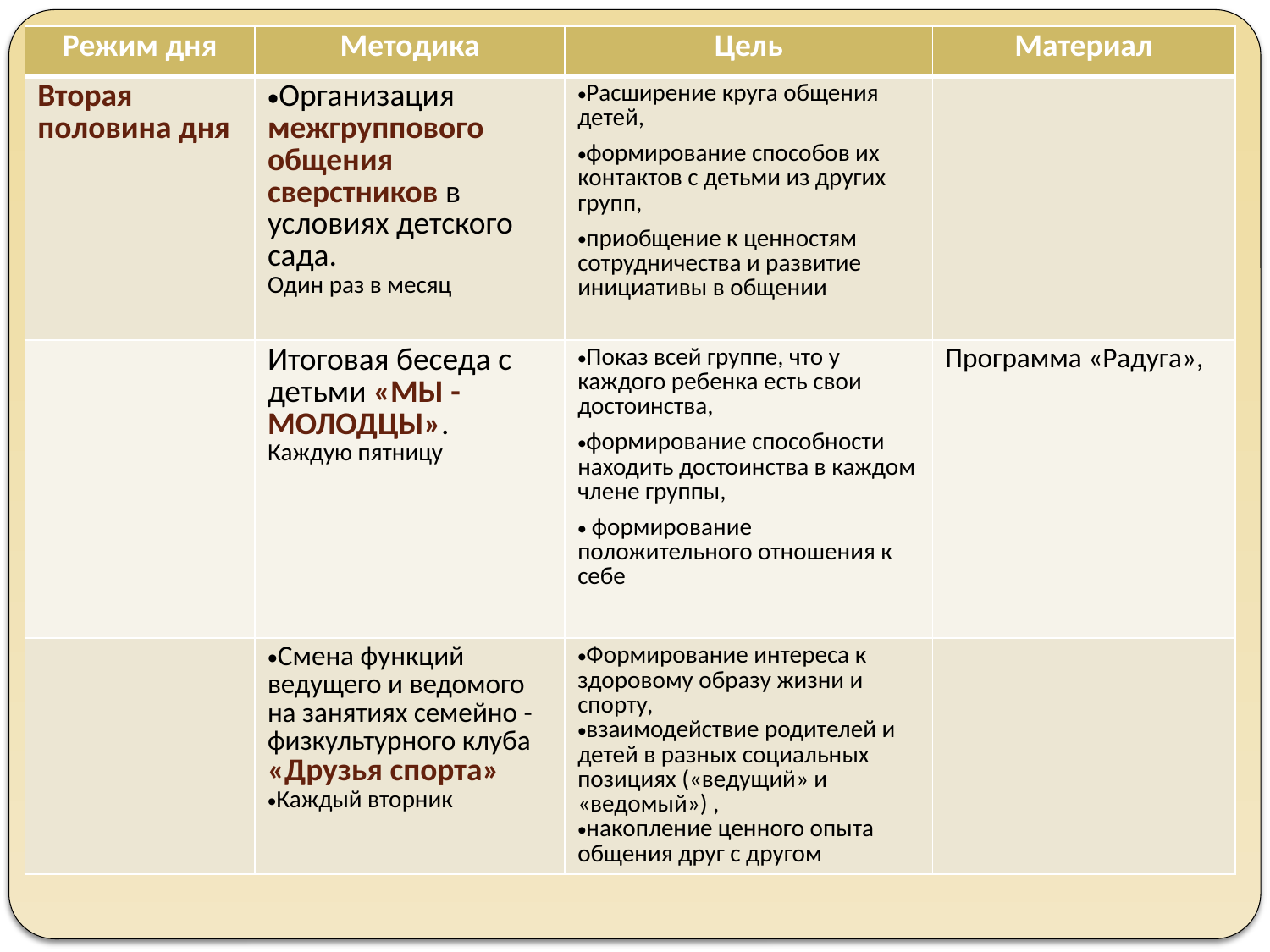

| Режим дня | Методика | Цель | Материал |
| --- | --- | --- | --- |
| Вторая половина дня | Организация межгруппового общения сверстников в условиях детского сада. Один раз в месяц | Расширение круга общения детей, формирование способов их контактов с детьми из других групп, приобщение к ценностям сотрудничества и развитие инициативы в общении |  |
|  | Итоговая беседа с детьми «МЫ - МОЛОДЦЫ». Каждую пятницу | Показ всей группе, что у каждого ребенка есть свои достоинства, формирование способности находить достоинства в каждом члене группы, формирование положительного отношения к себе | Программа «Радуга», |
|  | Смена функций ведущего и ведомого на занятиях семейно - физкультурного клуба «Друзья спорта» Каждый вторник | Формирование интереса к здоровому образу жизни и спорту, взаимодействие родителей и детей в разных социальных позициях («ведущий» и «ведомый») , накопление ценного опыта общения друг с другом |  |